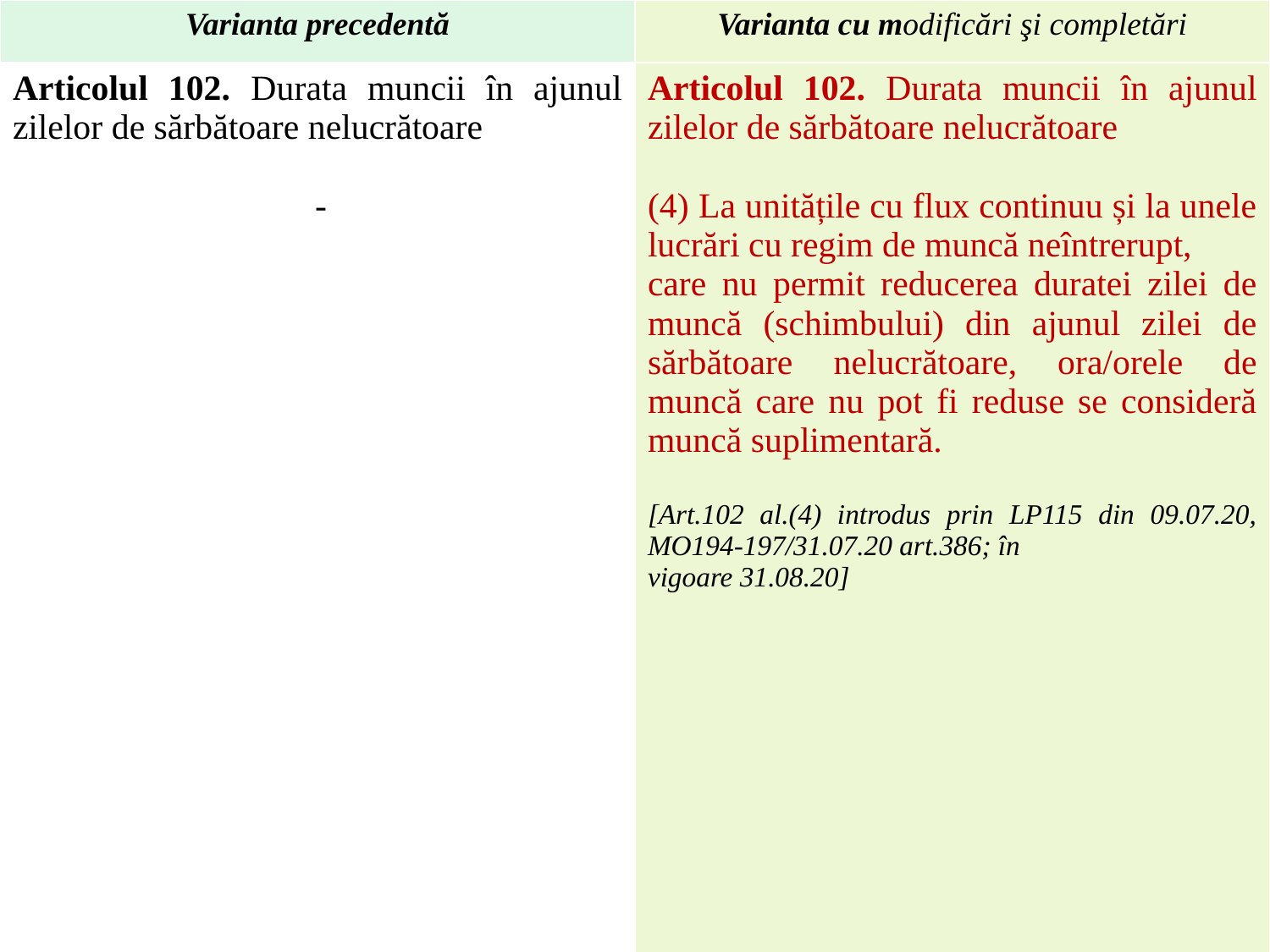

| Varianta precedentă | Varianta cu modificări şi completări |
| --- | --- |
| Articolul 102. Durata muncii în ajunul zilelor de sărbătoare nelucrătoare - | Articolul 102. Durata muncii în ajunul zilelor de sărbătoare nelucrătoare (4) La unitățile cu flux continuu și la unele lucrări cu regim de muncă neîntrerupt, care nu permit reducerea duratei zilei de muncă (schimbului) din ajunul zilei de sărbătoare nelucrătoare, ora/orele de muncă care nu pot fi reduse se consideră muncă suplimentară. [Art.102 al.(4) introdus prin LP115 din 09.07.20, MO194-197/31.07.20 art.386; în vigoare 31.08.20] |